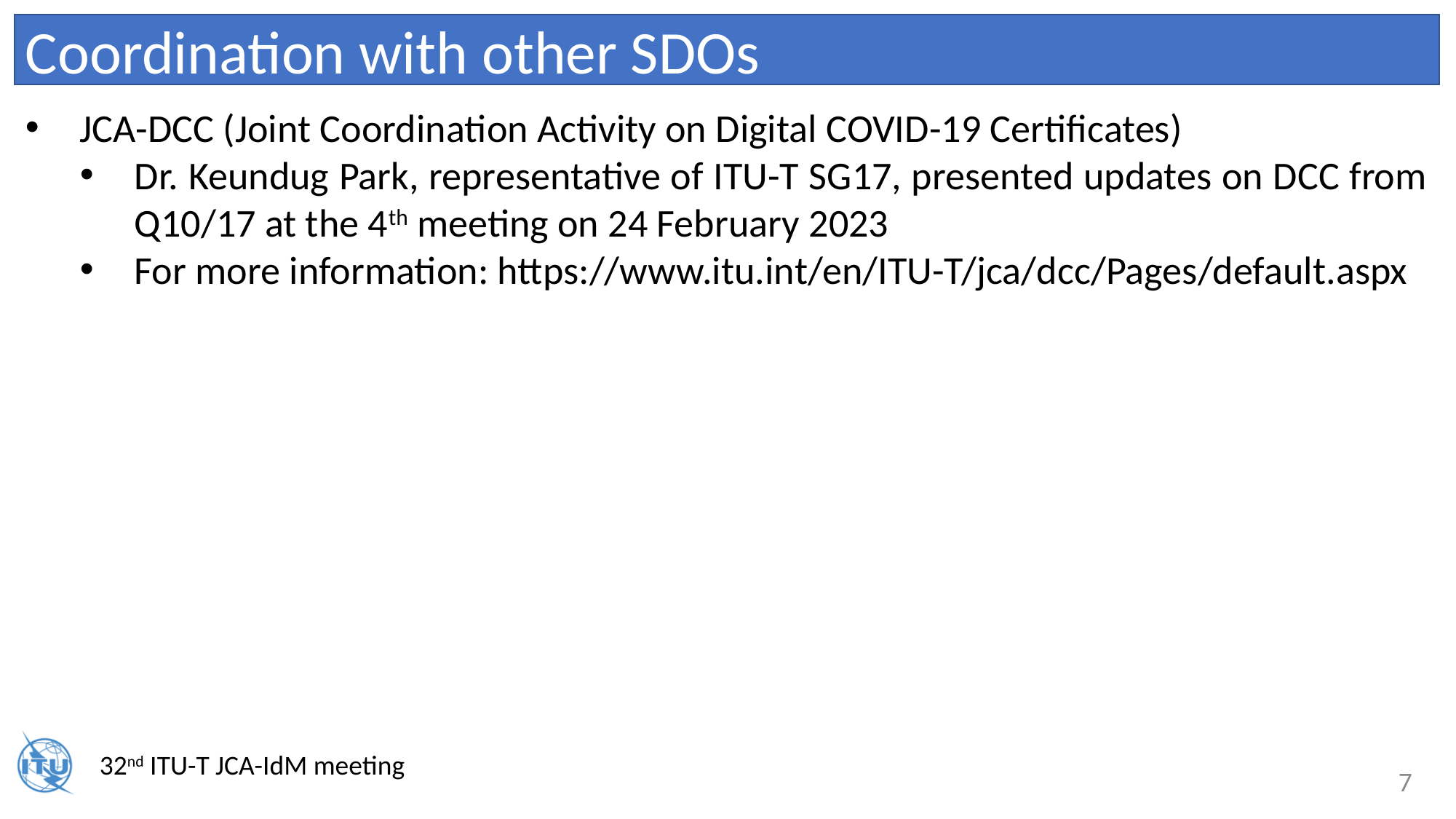

Coordination with other SDOs
JCA-DCC (Joint Coordination Activity on Digital COVID-19 Certificates)
Dr. Keundug Park, representative of ITU-T SG17, presented updates on DCC from Q10/17 at the 4th meeting on 24 February 2023
For more information: https://www.itu.int/en/ITU-T/jca/dcc/Pages/default.aspx
7